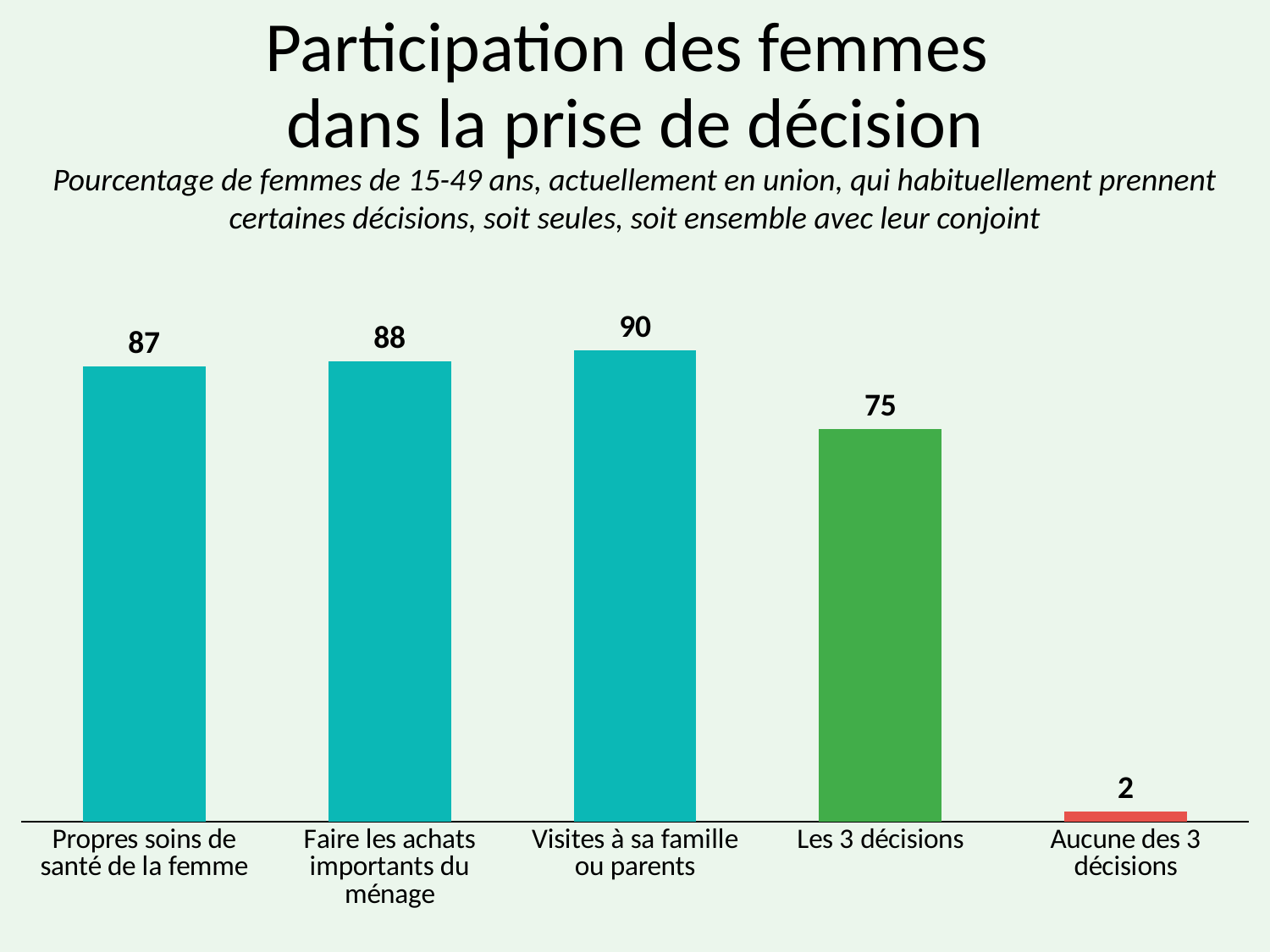

# Participation des femmes dans la prise de décision
Pourcentage de femmes de 15-49 ans, actuellement en union, qui habituellement prennent certaines décisions, soit seules, soit ensemble avec leur conjoint

### Chart

| Category | Series 1 |
|---|---|
| Propres soins de santé de la femme | 87.0 |
| Faire les achats importants du ménage | 88.0 |
| Visites à sa famille ou parents | 90.0 |
| Les 3 décisions | 75.0 |
| Aucune des 3 décisions | 2.0 |